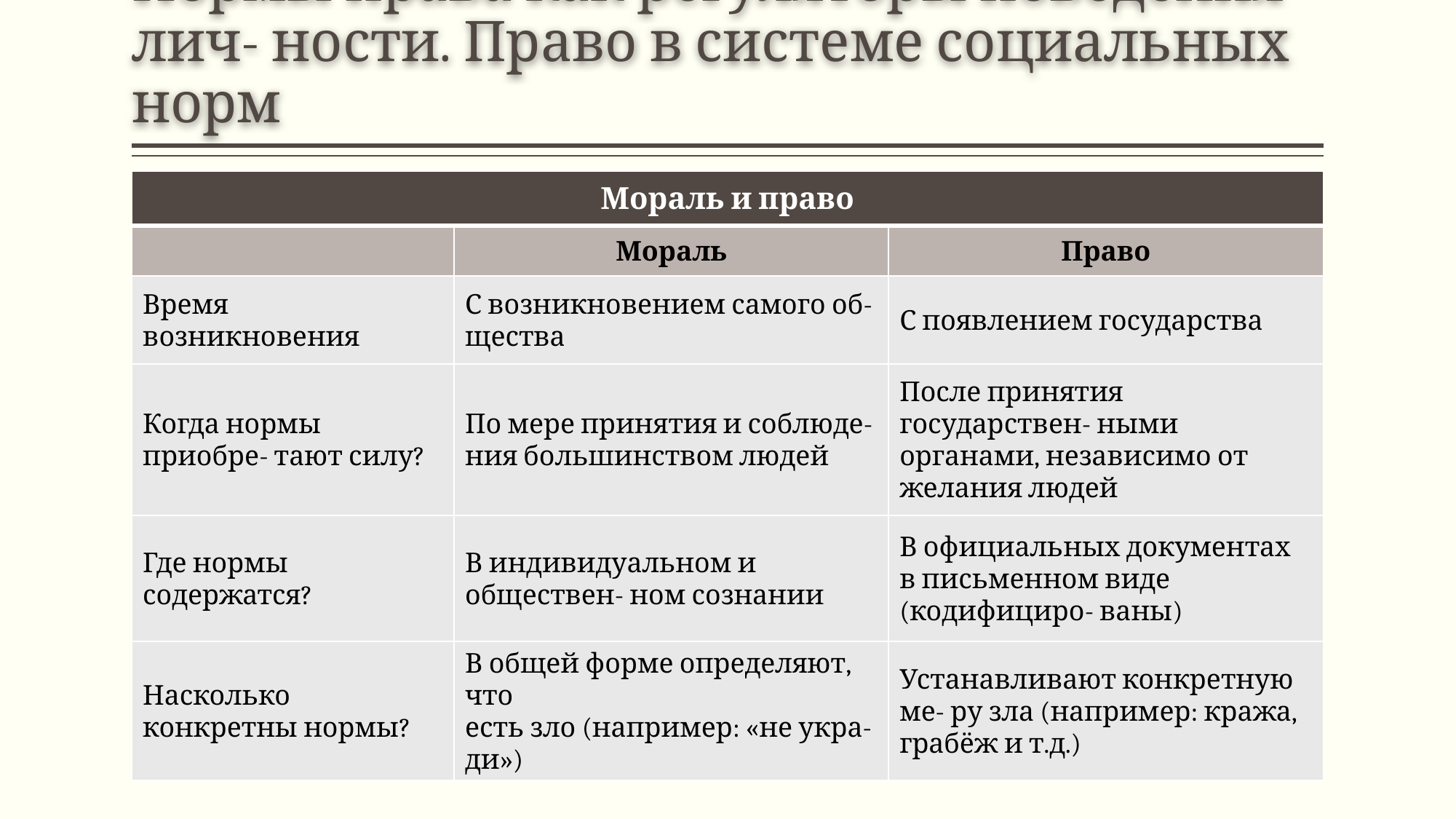

# Нормы права как регуляторы поведения лич- ности. Право в системе социальных норм
| Мораль и право |  |  |
| --- | --- | --- |
|  | Мораль | Право |
| Время возникновения | С возникновением самого об- щества | С появлением государства |
| Когда нормы приобре- тают силу? | По мере принятия и соблюде- ния большинством людей | После принятия государствен- ными органами, независимо от желания людей |
| Где нормы содержатся? | В индивидуальном и обществен- ном сознании | В официальных документах в письменном виде (кодифициро- ваны) |
| Насколько конкретны нормы? | В общей форме определяют, что есть зло (например: «не укра- ди») | Устанавливают конкретную ме- ру зла (например: кража, грабёж и т.д.) |